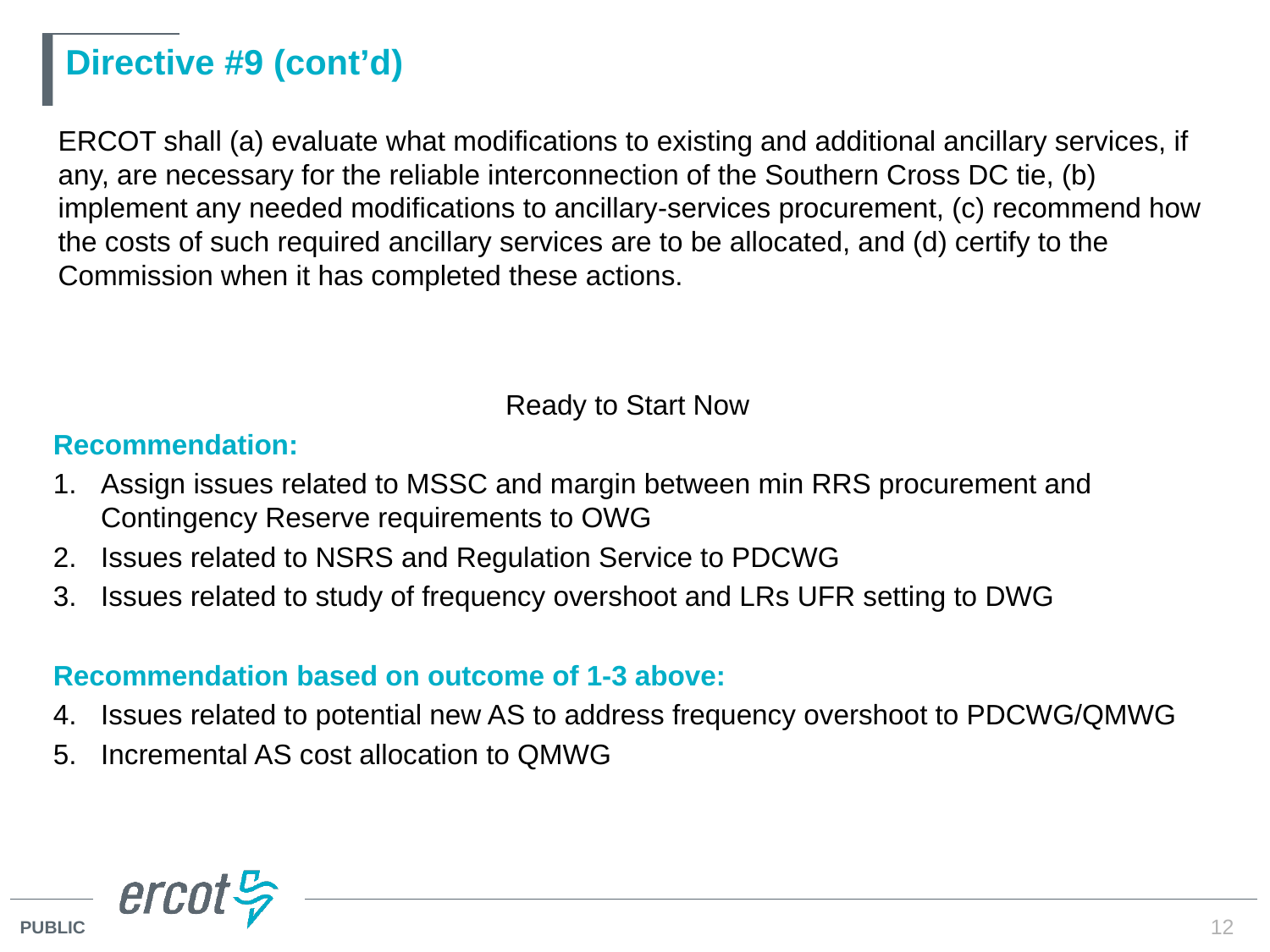

# Directive #9 (cont’d)
ERCOT shall (a) evaluate what modifications to existing and additional ancillary services, if any, are necessary for the reliable interconnection of the Southern Cross DC tie, (b) implement any needed modifications to ancillary-services procurement, (c) recommend how the costs of such required ancillary services are to be allocated, and (d) certify to the Commission when it has completed these actions.
Ready to Start Now
Recommendation:
Assign issues related to MSSC and margin between min RRS procurement and Contingency Reserve requirements to OWG
Issues related to NSRS and Regulation Service to PDCWG
Issues related to study of frequency overshoot and LRs UFR setting to DWG

Recommendation based on outcome of 1-3 above:
Issues related to potential new AS to address frequency overshoot to PDCWG/QMWG
Incremental AS cost allocation to QMWG

12